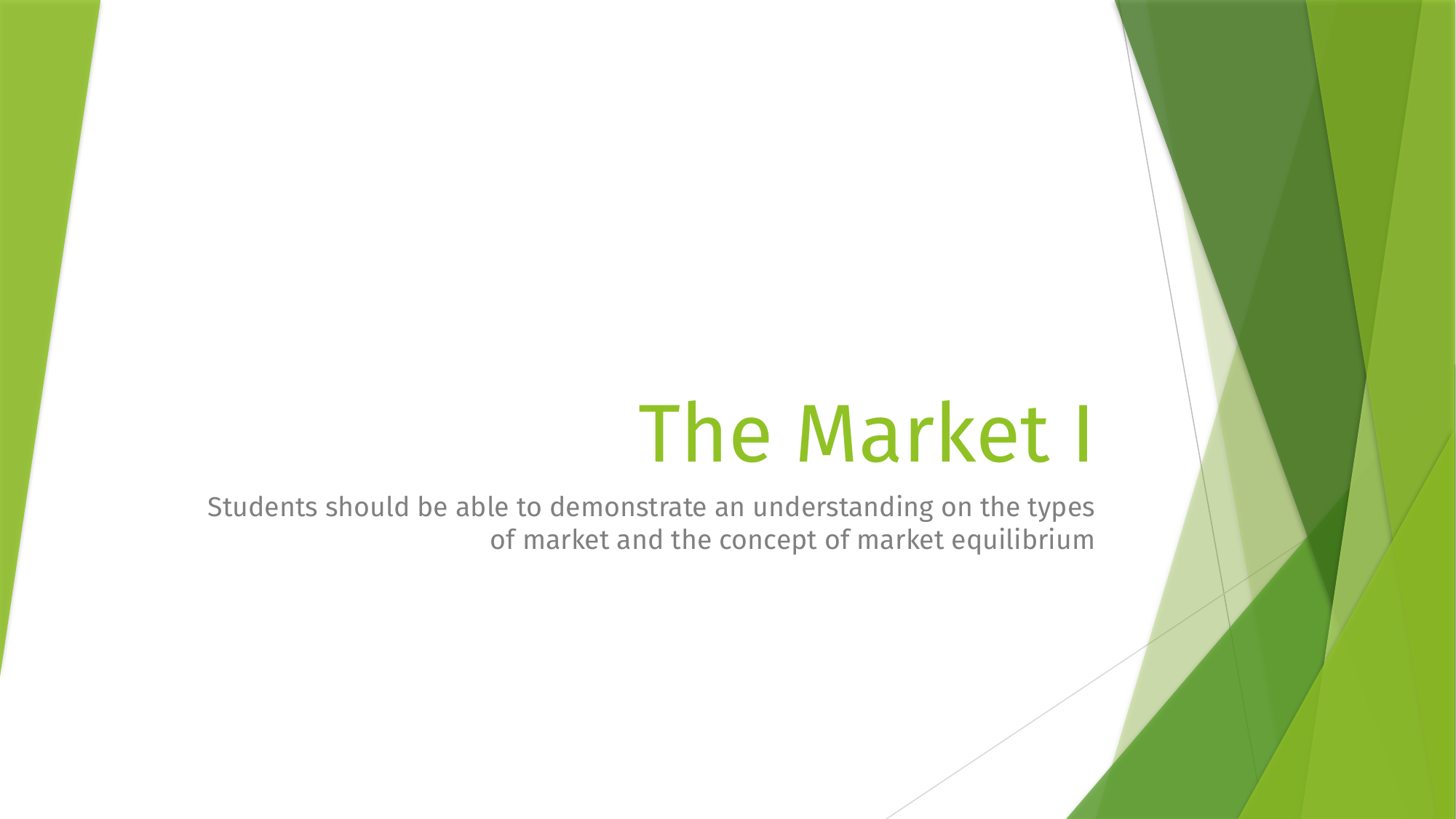

# The Market I
Students should be able to demonstrate an understanding on the types of market and the concept of market equilibrium